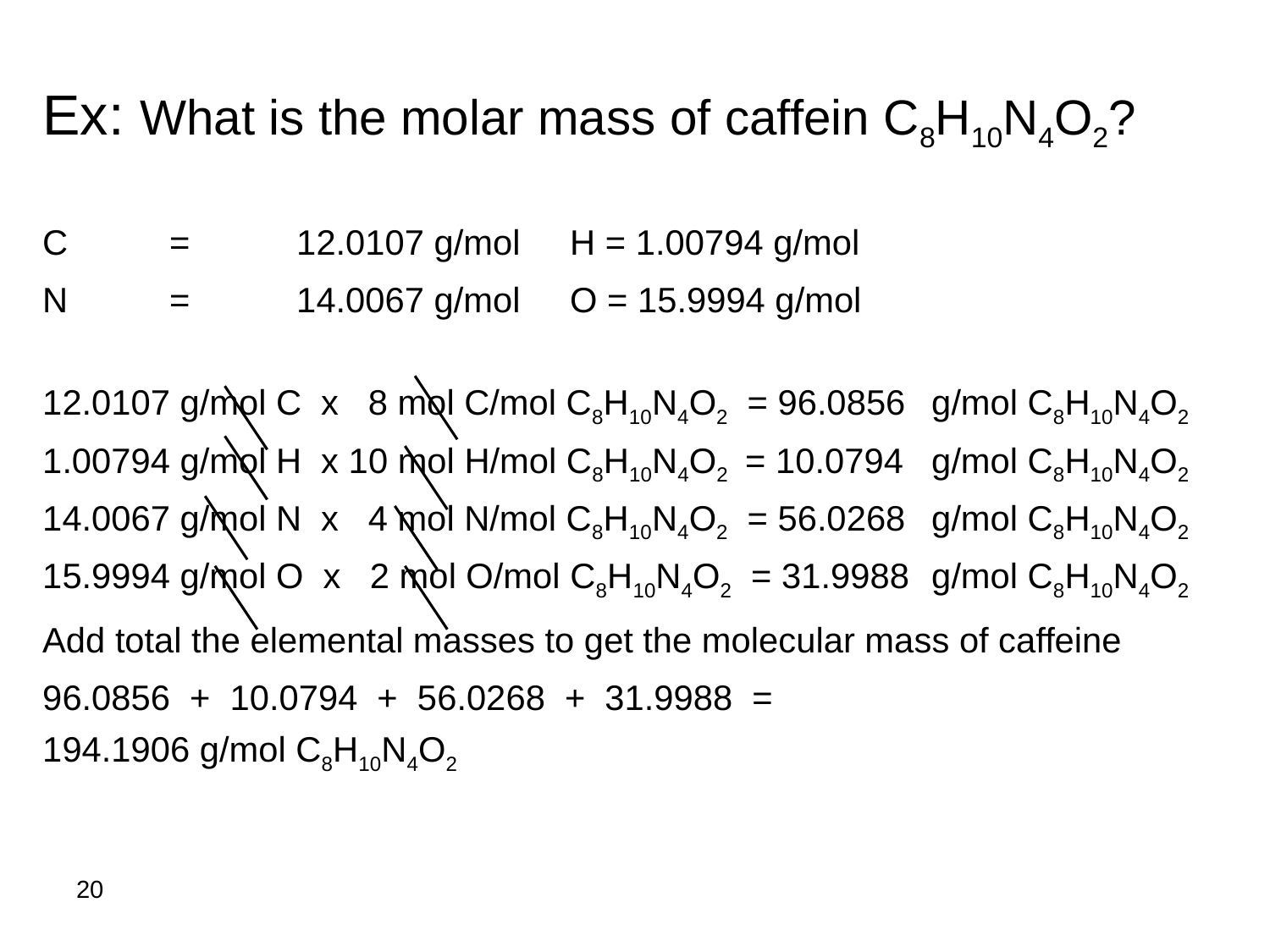

Ex: What is the molar mass of caffein C8H10N4O2?
C	=	12.0107 g/mol	  H = 1.00794 g/mol
N	=	14.0067 g/mol	  O = 15.9994 g/mol
12.0107 g/mol C  x   8 mol C/mol C8H10N4O2  = 96.0856	g/mol C8H10N4O2
1.00794 g/mol H  x 10 mol H/mol C8H10N4O2   = 10.0794	g/mol C8H10N4O2
14.0067 g/mol N  x   4 mol N/mol C8H10N4O2  = 56.0268	g/mol C8H10N4O2
15.9994 g/mol O  x   2 mol O/mol C8H10N4O2  = 31.9988	g/mol C8H10N4O2
Add total the elemental masses to get the molecular mass of caffeine
96.0856  +  10.0794  +  56.0268  +  31.9988  =
194.1906 g/mol C8H10N4O2
20